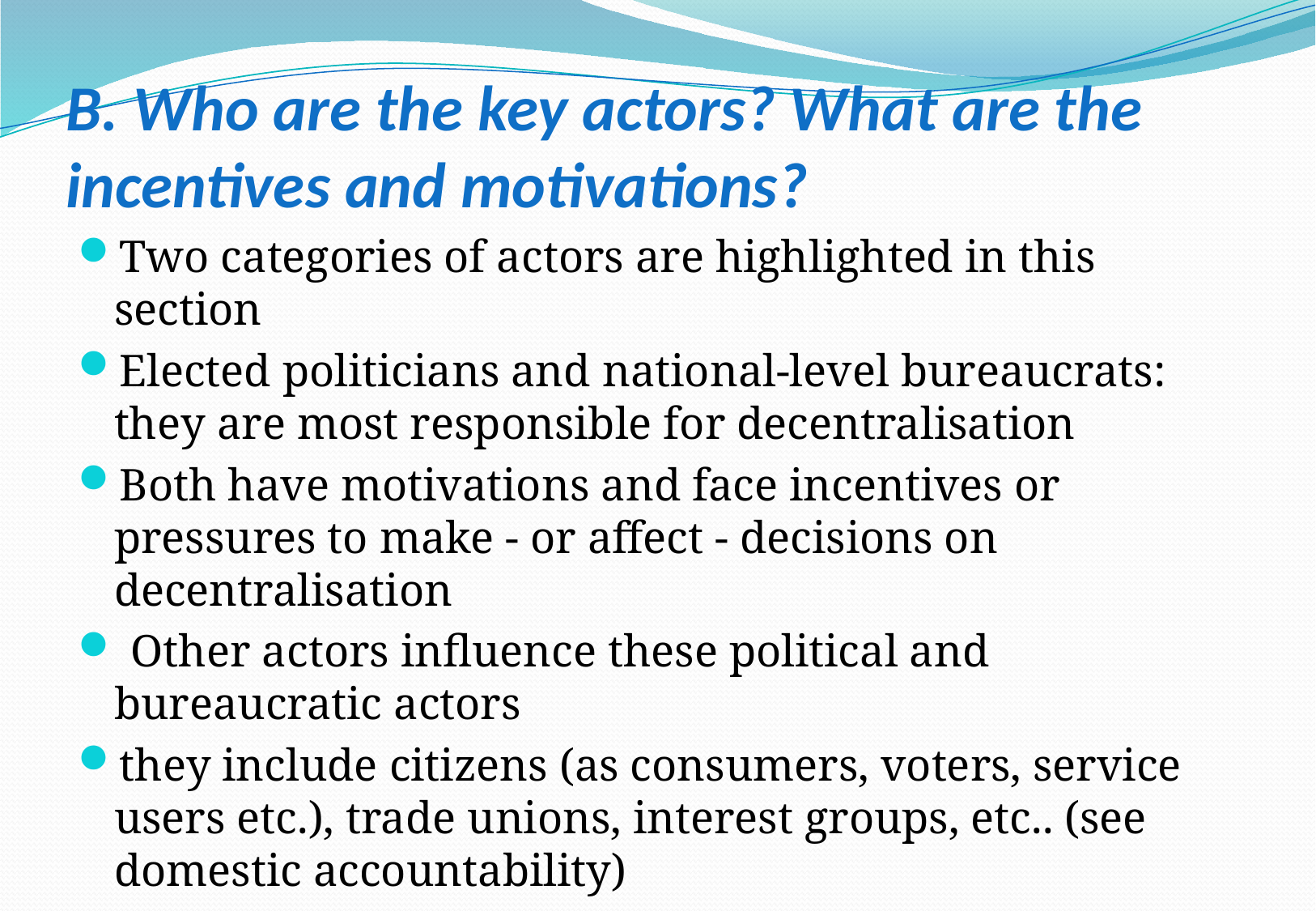

# B. Who are the key actors? What are the incentives and motivations?
Two categories of actors are highlighted in this section
Elected politicians and national-level bureaucrats: they are most responsible for decentralisation
Both have motivations and face incentives or pressures to make - or affect - decisions on decentralisation
 Other actors influence these political and bureaucratic actors
they include citizens (as consumers, voters, service users etc.), trade unions, interest groups, etc.. (see domestic accountability)